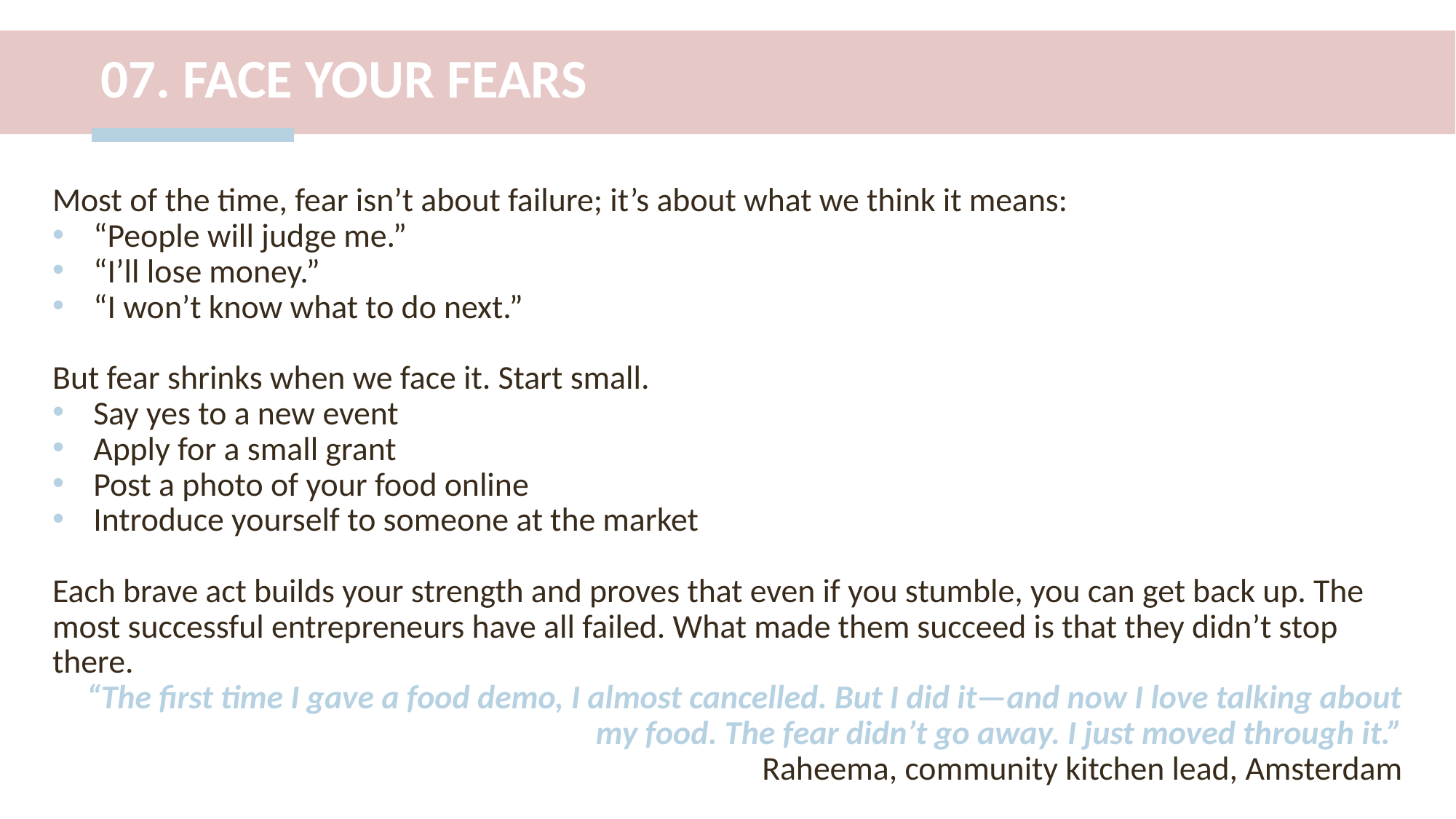

07. FACE YOUR FEARS
Most of the time, fear isn’t about failure; it’s about what we think it means:
“People will judge me.”
“I’ll lose money.”
“I won’t know what to do next.”

But fear shrinks when we face it. Start small.
Say yes to a new event
Apply for a small grant
Post a photo of your food online
Introduce yourself to someone at the market

Each brave act builds your strength and proves that even if you stumble, you can get back up. The most successful entrepreneurs have all failed. What made them succeed is that they didn’t stop there.
“The first time I gave a food demo, I almost cancelled. But I did it—and now I love talking about my food. The fear didn’t go away. I just moved through it.”
 Raheema, community kitchen lead, Amsterdam